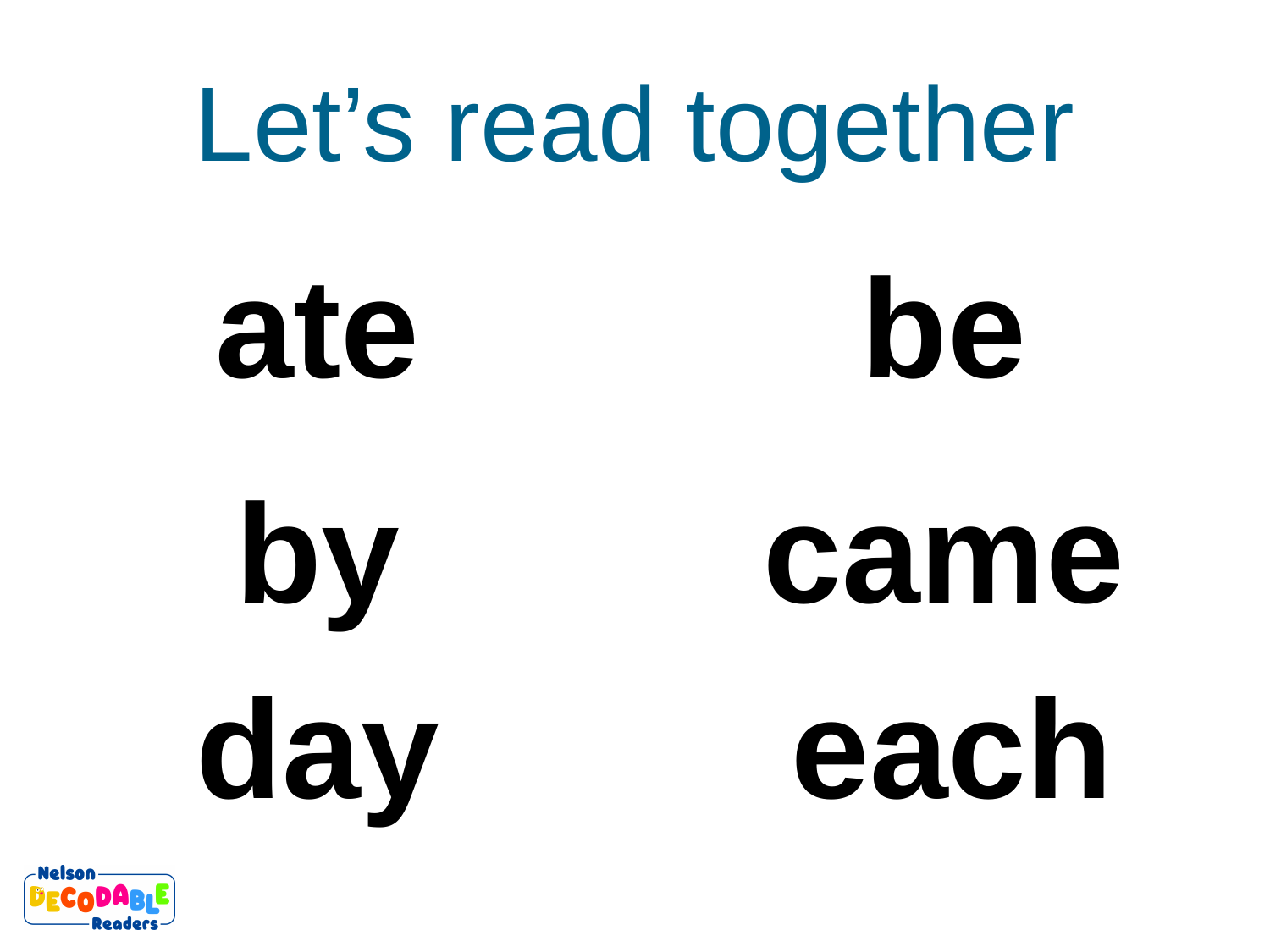

Let’s read together
ate
be
by
came
each
day